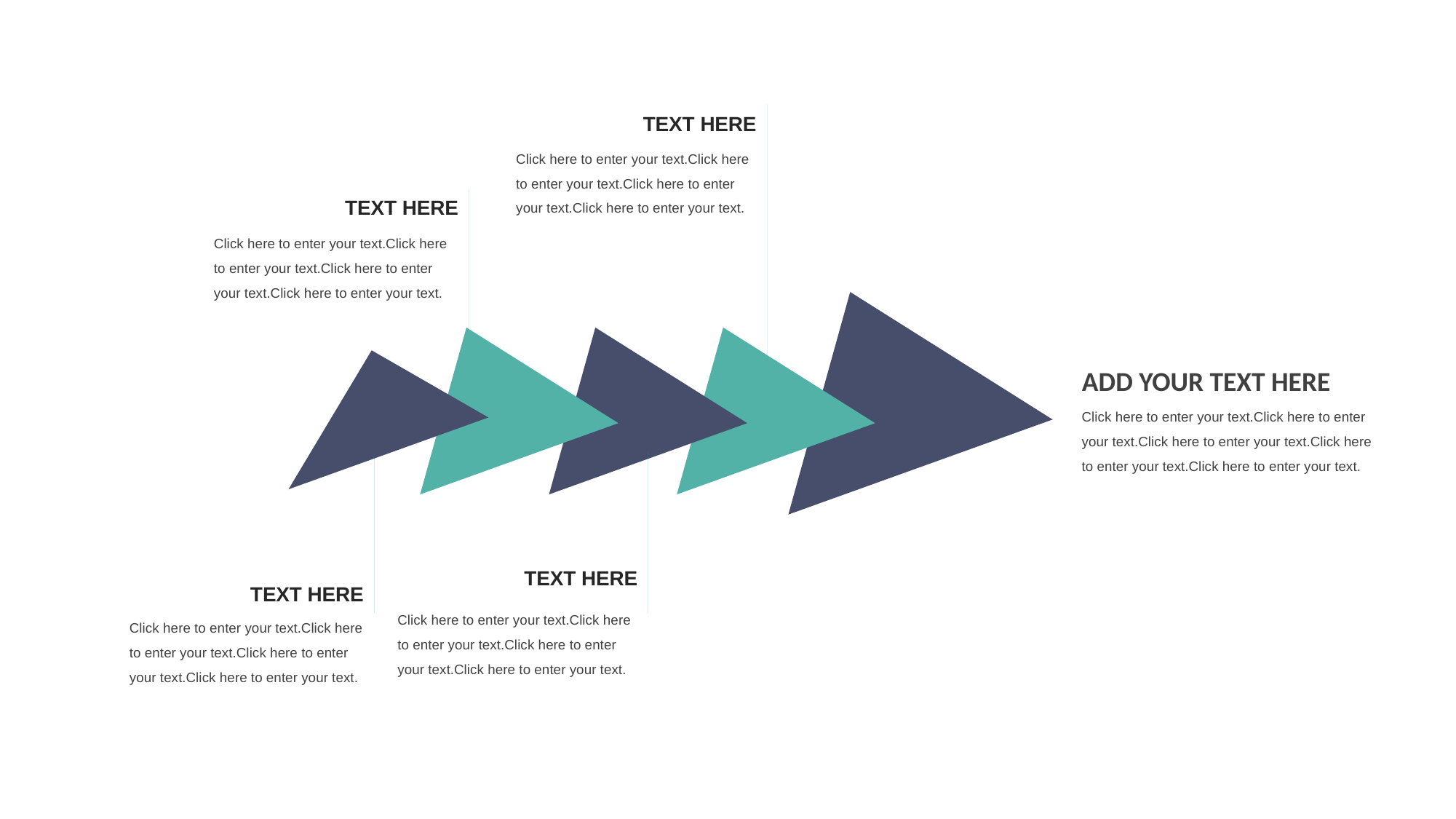

TEXT HERE
Click here to enter your text.Click here to enter your text.Click here to enter your text.Click here to enter your text.
TEXT HERE
Click here to enter your text.Click here to enter your text.Click here to enter your text.Click here to enter your text.

ADD YOUR TEXT HERE
Click here to enter your text.Click here to enter your text.Click here to enter your text.Click here to enter your text.Click here to enter your text.
TEXT HERE
TEXT HERE
Click here to enter your text.Click here to enter your text.Click here to enter your text.Click here to enter your text.
Click here to enter your text.Click here to enter your text.Click here to enter your text.Click here to enter your text.